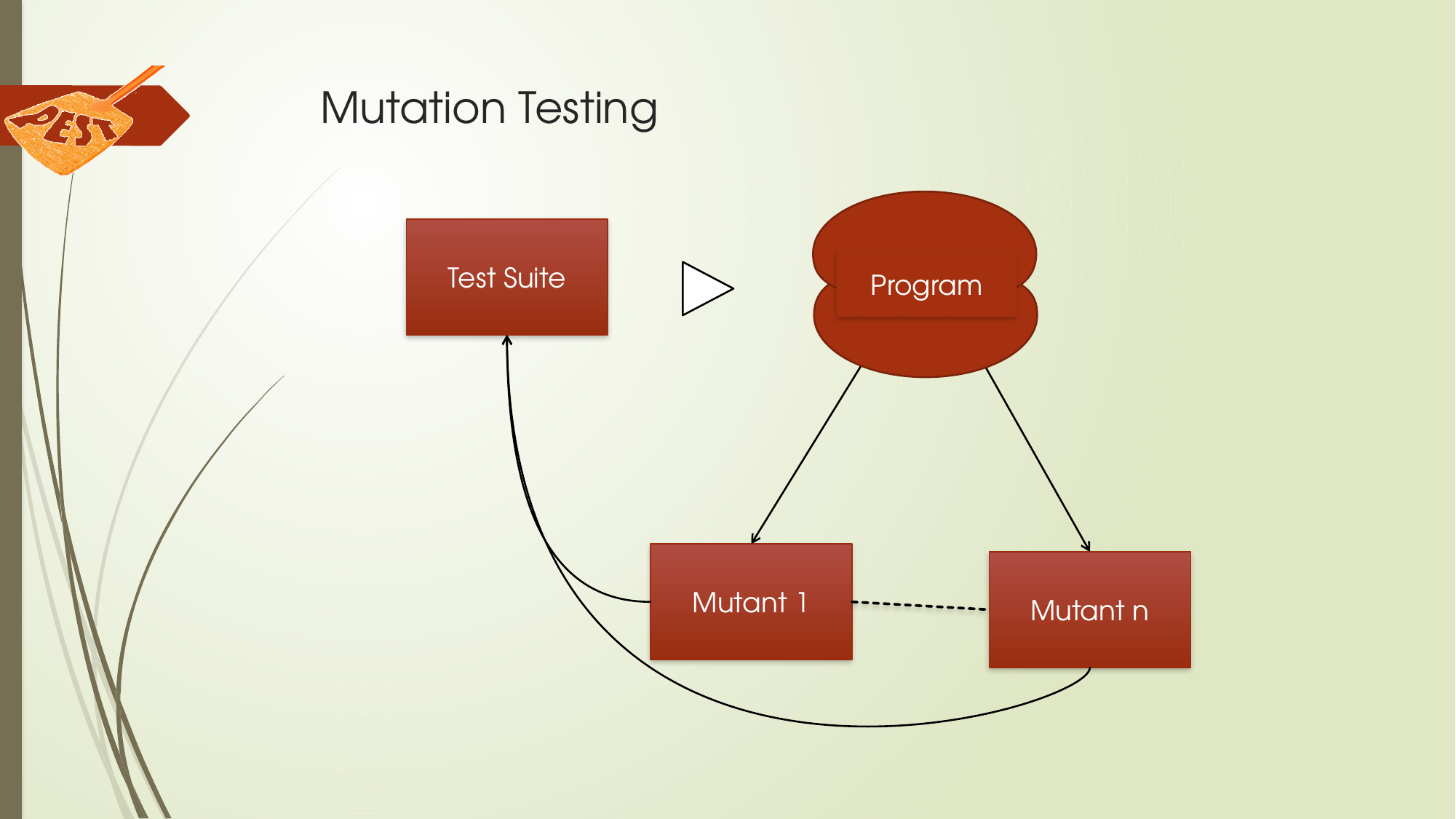

# Mutation Testing

Program

Test Suite

Mutant 1
Mutant n